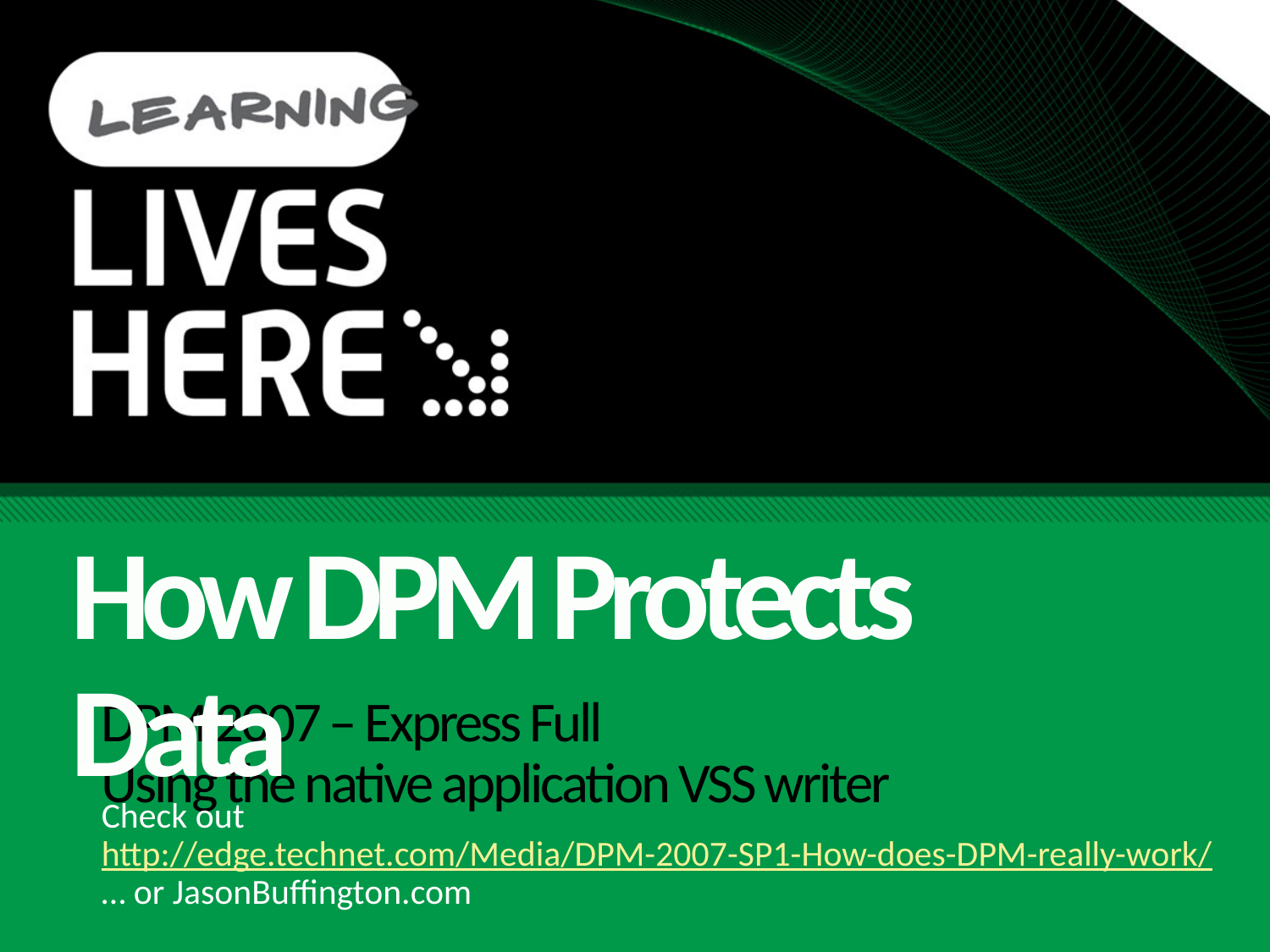

How DPM Protects Data
# DPM 2007 – Express Full Using the native application VSS writer
Check out
http://edge.technet.com/Media/DPM-2007-SP1-How-does-DPM-really-work/
… or JasonBuffington.com